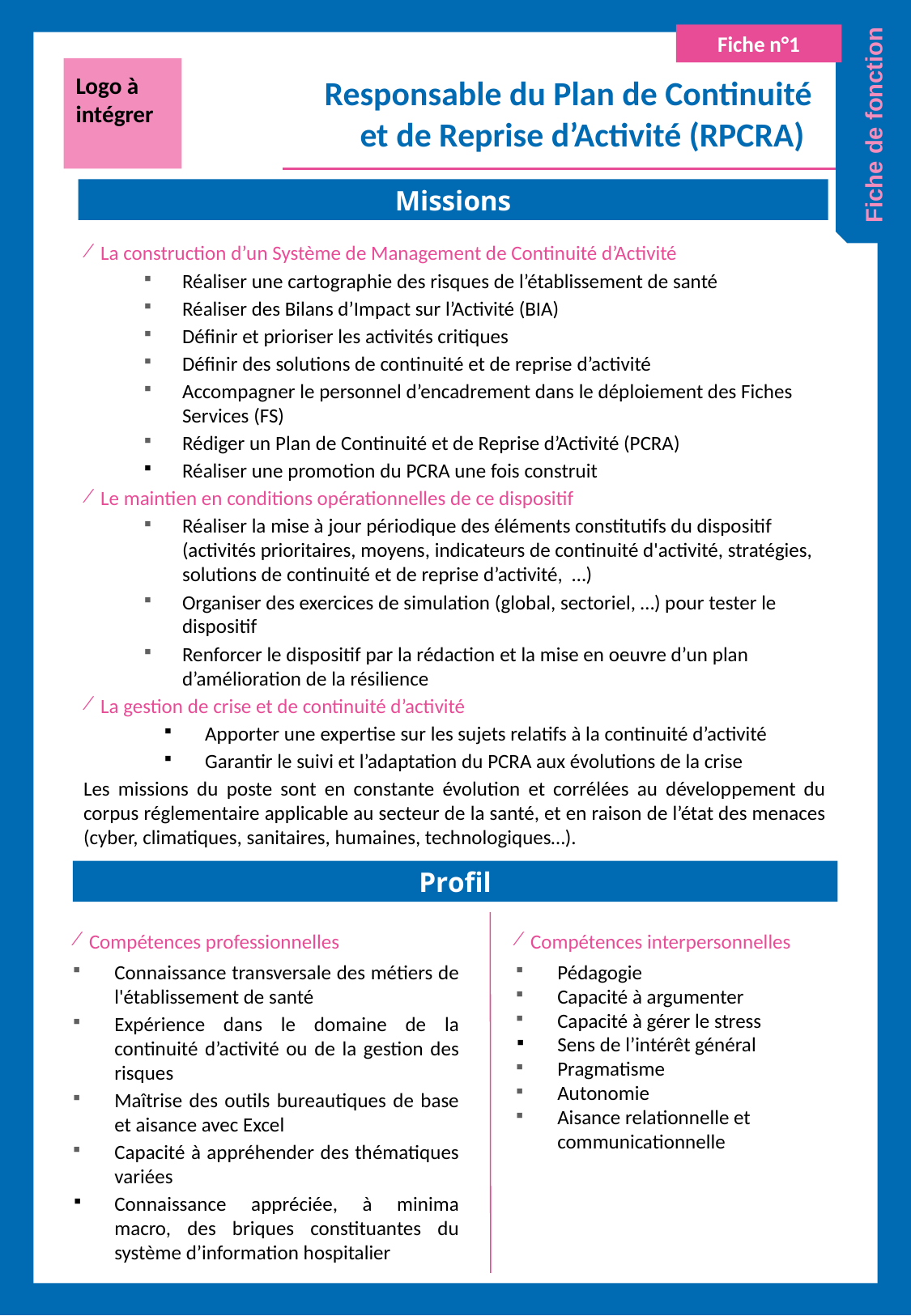

Fiche n°1

Responsable du Plan de Continuité et de Reprise d’Activité (RPCRA)
Logo à intégrer
Fiche de fonction
Missions

La construction d’un Système de Management de Continuité d’Activité
Réaliser une cartographie des risques de l’établissement de santé
Réaliser des Bilans d’Impact sur l’Activité (BIA)
Définir et prioriser les activités critiques
Définir des solutions de continuité et de reprise d’activité
Accompagner le personnel d’encadrement dans le déploiement des Fiches Services (FS)
Rédiger un Plan de Continuité et de Reprise d’Activité (PCRA)
Réaliser une promotion du PCRA une fois construit
Le maintien en conditions opérationnelles de ce dispositif
Réaliser la mise à jour périodique des éléments constitutifs du dispositif (activités prioritaires, moyens, indicateurs de continuité d'activité, stratégies, solutions de continuité et de reprise d’activité,  …)
Organiser des exercices de simulation (global, sectoriel, …) pour tester le dispositif
Renforcer le dispositif par la rédaction et la mise en oeuvre d’un plan d’amélioration de la résilience
La gestion de crise et de continuité d’activité
Apporter une expertise sur les sujets relatifs à la continuité d’activité
Garantir le suivi et l’adaptation du PCRA aux évolutions de la crise
Les missions du poste sont en constante évolution et corrélées au développement du corpus réglementaire applicable au secteur de la santé, et en raison de l’état des menaces (cyber, climatiques, sanitaires, humaines, technologiques…).

Profil

Compétences professionnelles

Compétences interpersonnelles

Connaissance transversale des métiers de l'établissement de santé
Expérience dans le domaine de la continuité d’activité ou de la gestion des risques
Maîtrise des outils bureautiques de base et aisance avec Excel
Capacité à appréhender des thématiques variées
Connaissance appréciée, à minima macro, des briques constituantes du système d’information hospitalier
Pédagogie
Capacité à argumenter
Capacité à gérer le stress
Sens de l’intérêt général
Pragmatisme
Autonomie
Aisance relationnelle et communicationnelle